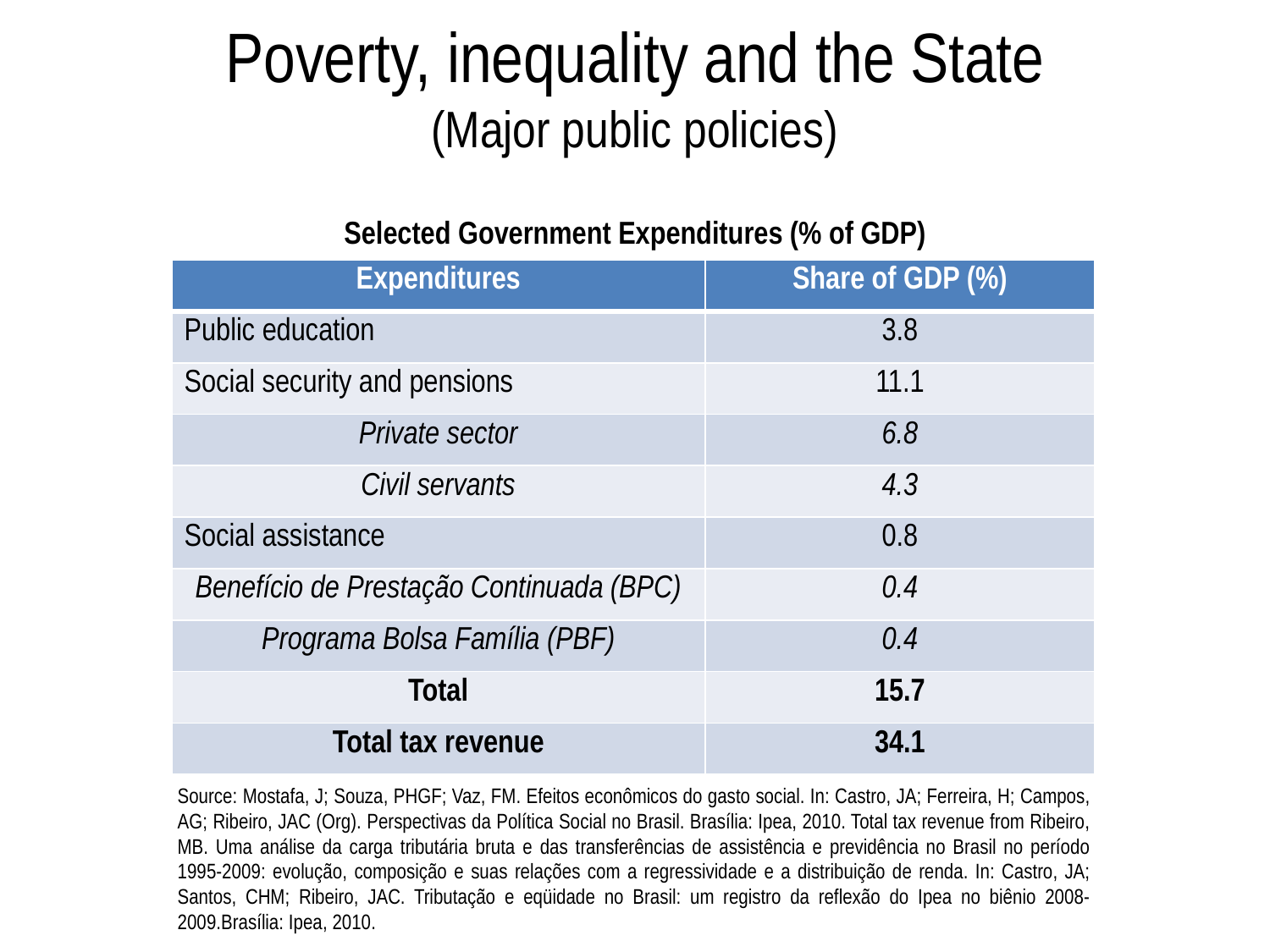

Poverty, inequality and the State
(Major public policies)
Selected Government Expenditures (% of GDP)
| Expenditures | Share of GDP (%) |
| --- | --- |
| Public education | 3.8 |
| Social security and pensions | 11.1 |
| Private sector | 6.8 |
| Civil servants | 4.3 |
| Social assistance | 0.8 |
| Benefício de Prestação Continuada (BPC) | 0.4 |
| Programa Bolsa Família (PBF) | 0.4 |
| Total | 15.7 |
| Total tax revenue | 34.1 |
Source: Mostafa, J; Souza, PHGF; Vaz, FM. Efeitos econômicos do gasto social. In: Castro, JA; Ferreira, H; Campos, AG; Ribeiro, JAC (Org). Perspectivas da Política Social no Brasil. Brasília: Ipea, 2010. Total tax revenue from Ribeiro, MB. Uma análise da carga tributária bruta e das transferências de assistência e previdência no Brasil no período 1995-2009: evolução, composição e suas relações com a regressividade e a distribuição de renda. In: Castro, JA; Santos, CHM; Ribeiro, JAC. Tributação e eqüidade no Brasil: um registro da reflexão do Ipea no biênio 2008-2009.Brasília: Ipea, 2010.